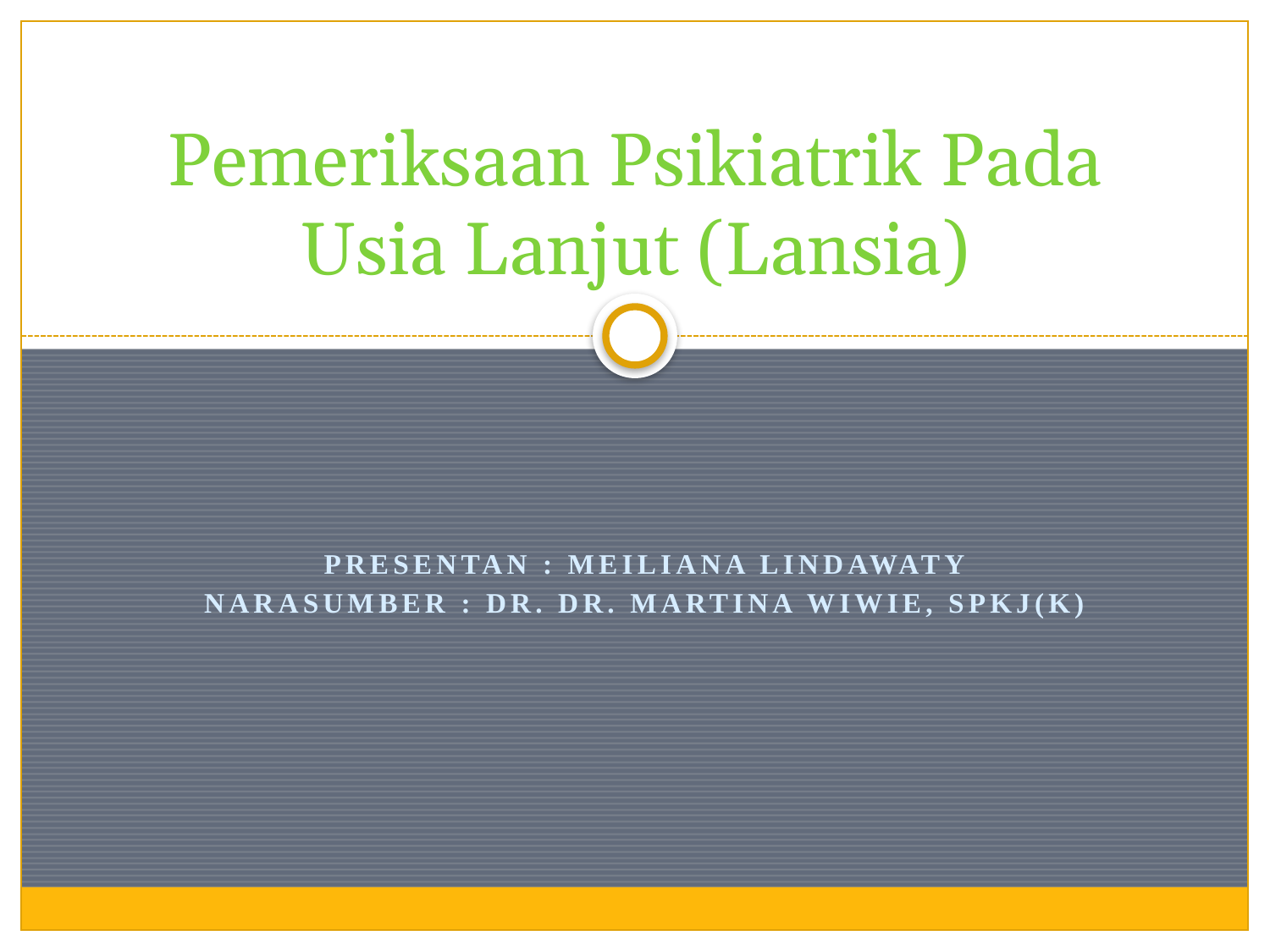

# Pemeriksaan Psikiatrik Pada Usia Lanjut (Lansia)
PreseNtan : Meiliana Lindawaty
Narasumber : Dr. dr. Martina Wiwie, SpKJ(K)